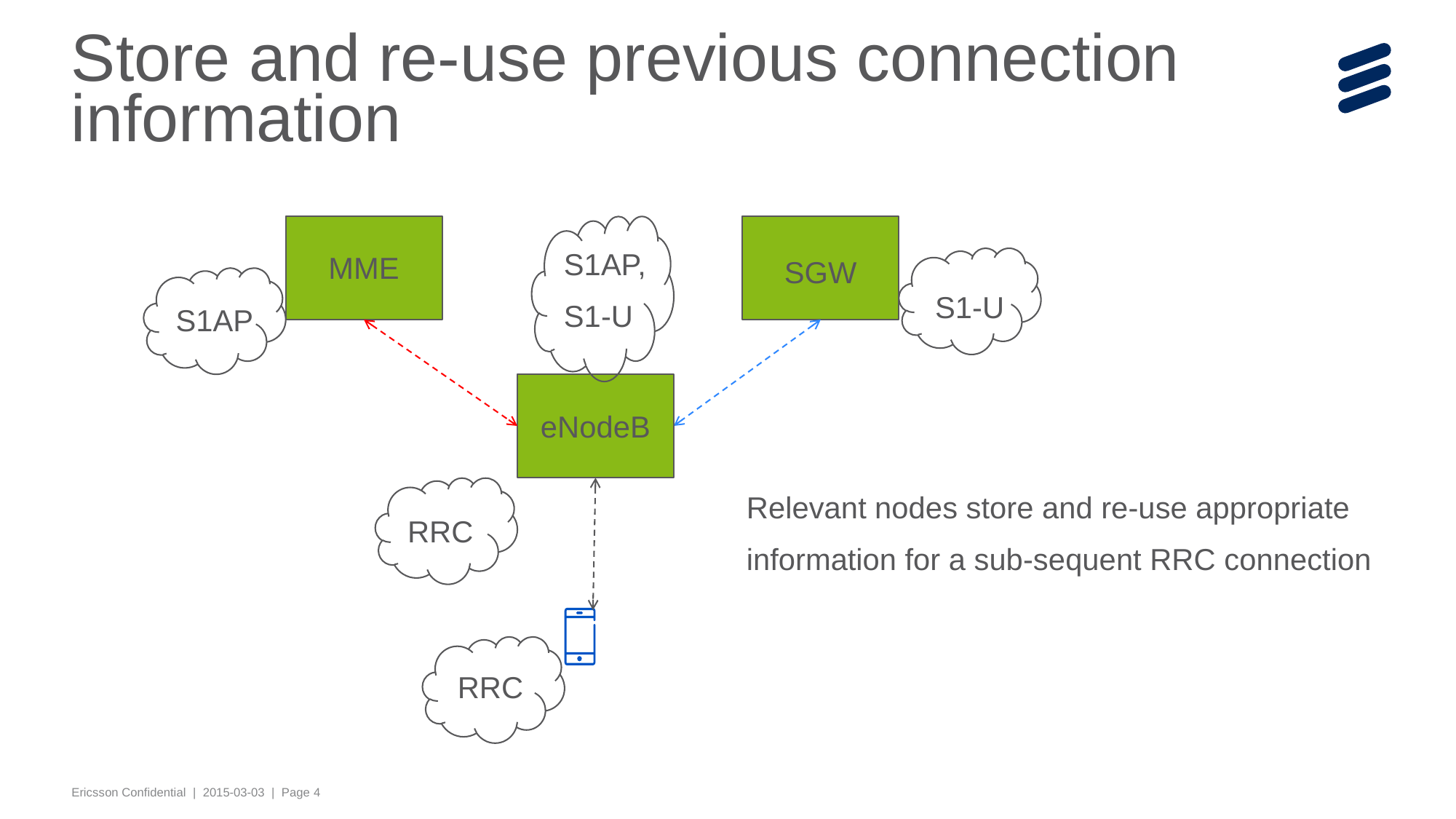

# Store and re-use previous connection information

S1AP,
S1-U
MME
SGW

S1-U
S1AP

eNodeB

Relevant nodes store and re-use appropriate
information for a sub-sequent RRC connection
RRC

RRC